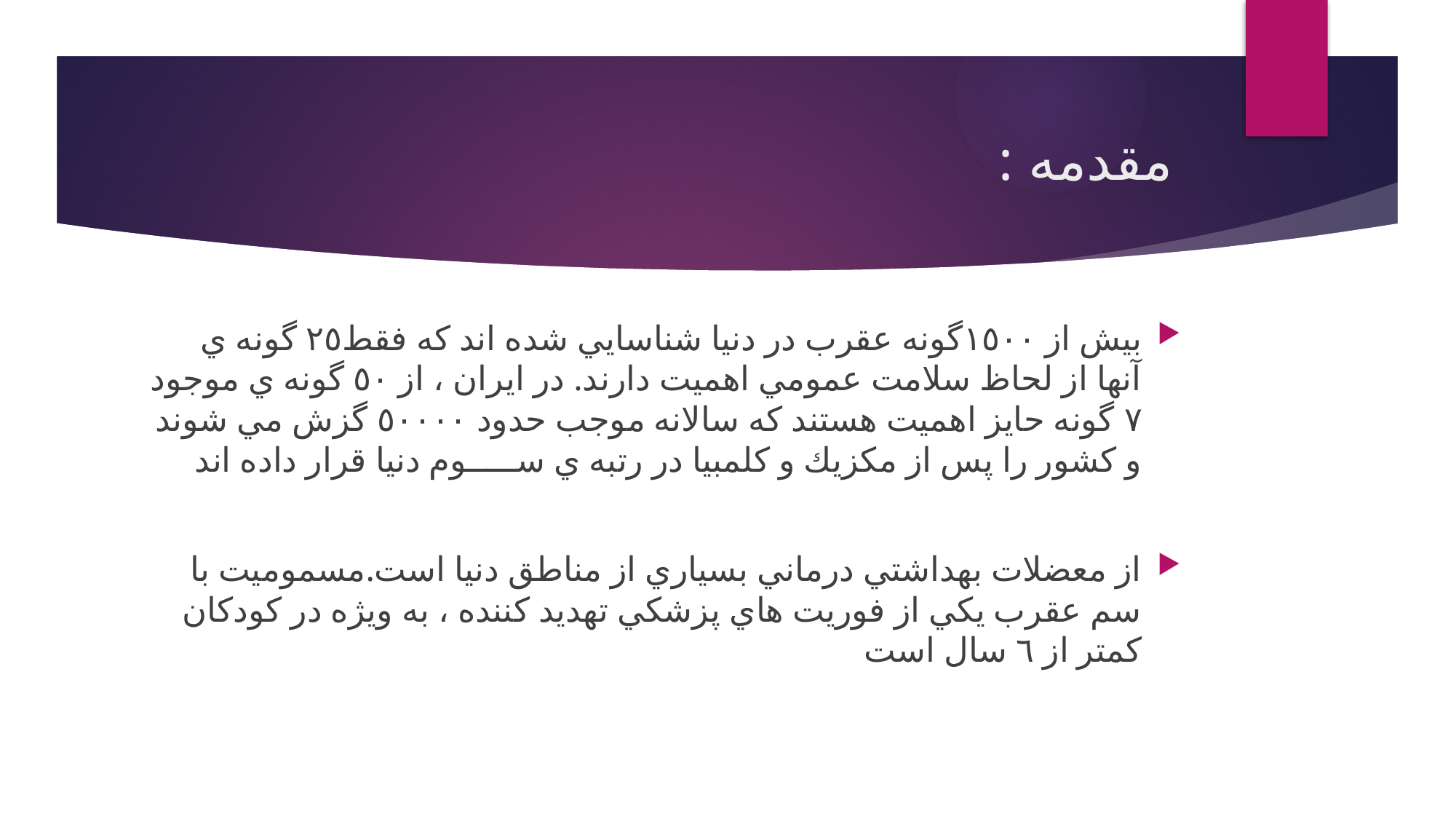

# مقدمه :
بيش از ١٥٠٠گونه عقرب در دنيا شناسايي شده اند كه فقط٢٥ گونه ي آنها از لحاظ سلامت عمومي اهميت دارند. در ايران ، از ٥٠ گونه ي موجود ٧ گونه حايز اهميت هستند كه سالانه موجب حدود ٥٠٠٠٠ گزش مي شوند و كشور را پس از مكزيك و كلمبيا در رتبه ي ســـــوم دنيا قرار داده اند

از معضلات بهداشتي درماني بسياري از مناطق دنيا است.مسموميت با سم عقرب يكي از فوريت هاي پزشكي تهديد كننده ، به ويژه در كودكان كمتر از ٦ سال است